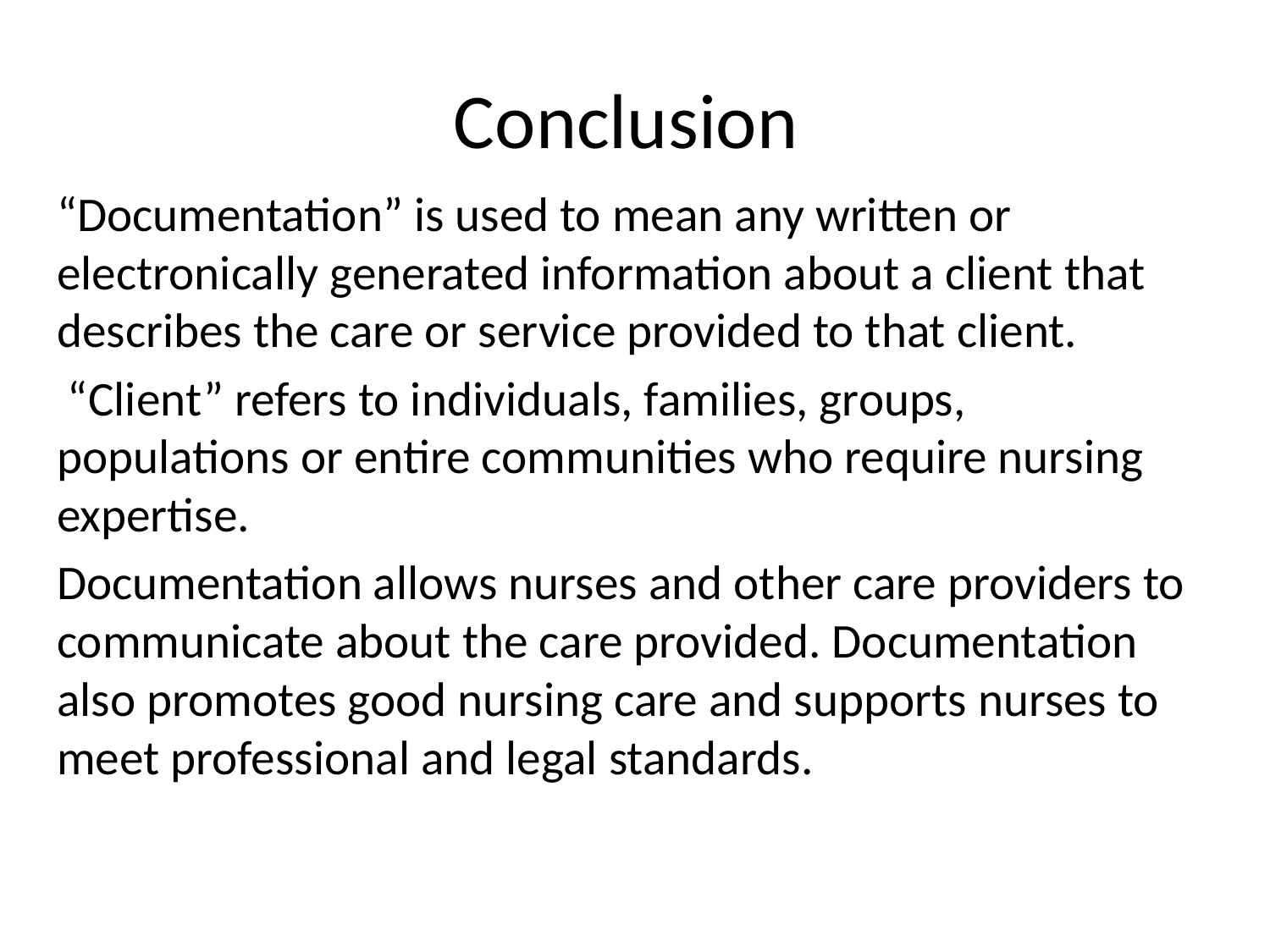

# Conclusion
“Documentation” is used to mean any written or electronically generated information about a client that describes the care or service provided to that client.
 “Client” refers to individuals, families, groups, populations or entire communities who require nursing expertise.
Documentation allows nurses and other care providers to communicate about the care provided. Documentation also promotes good nursing care and supports nurses to meet professional and legal standards.